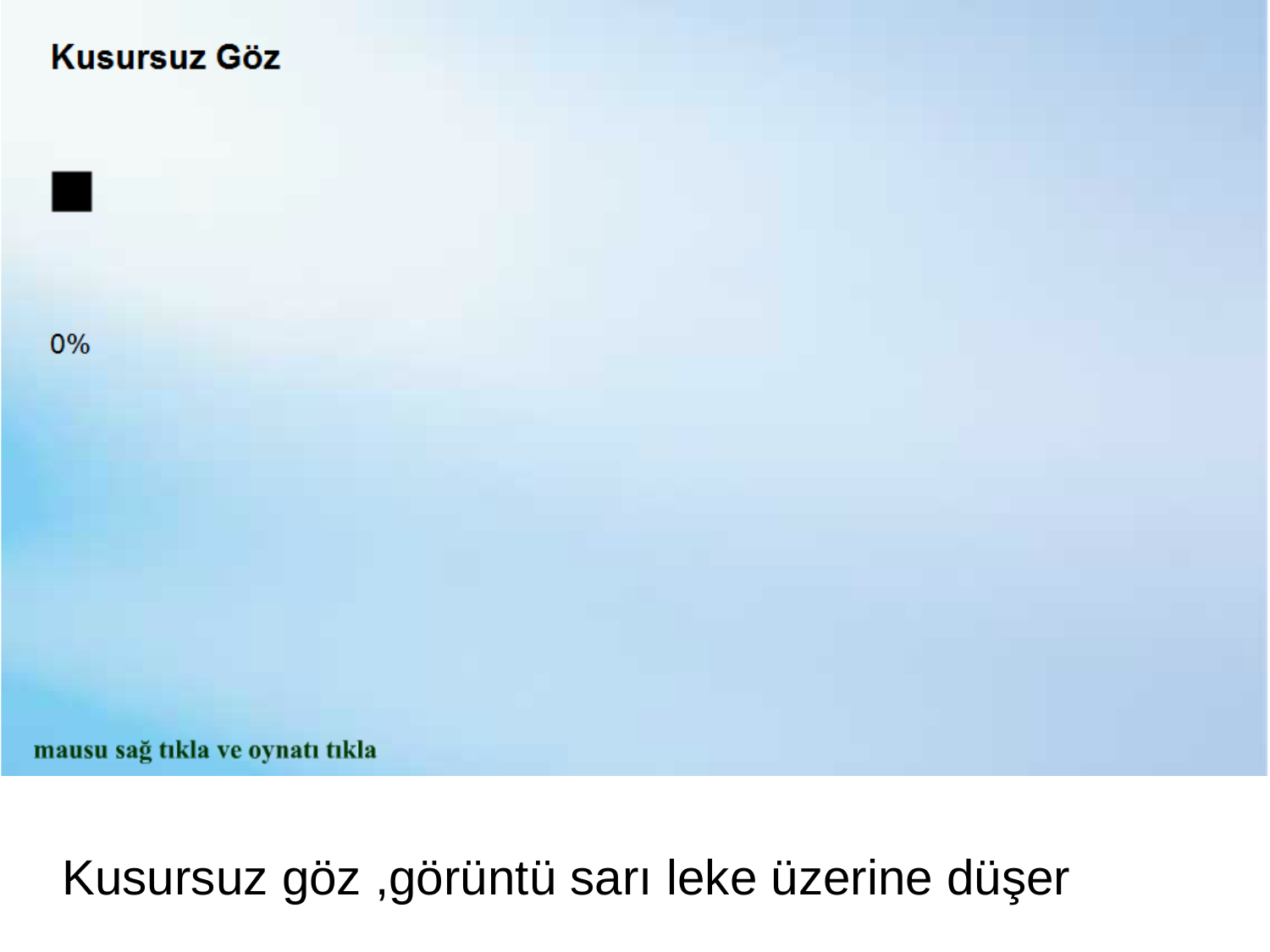

Kusursuz göz ,görüntü sarı leke üzerine düşer